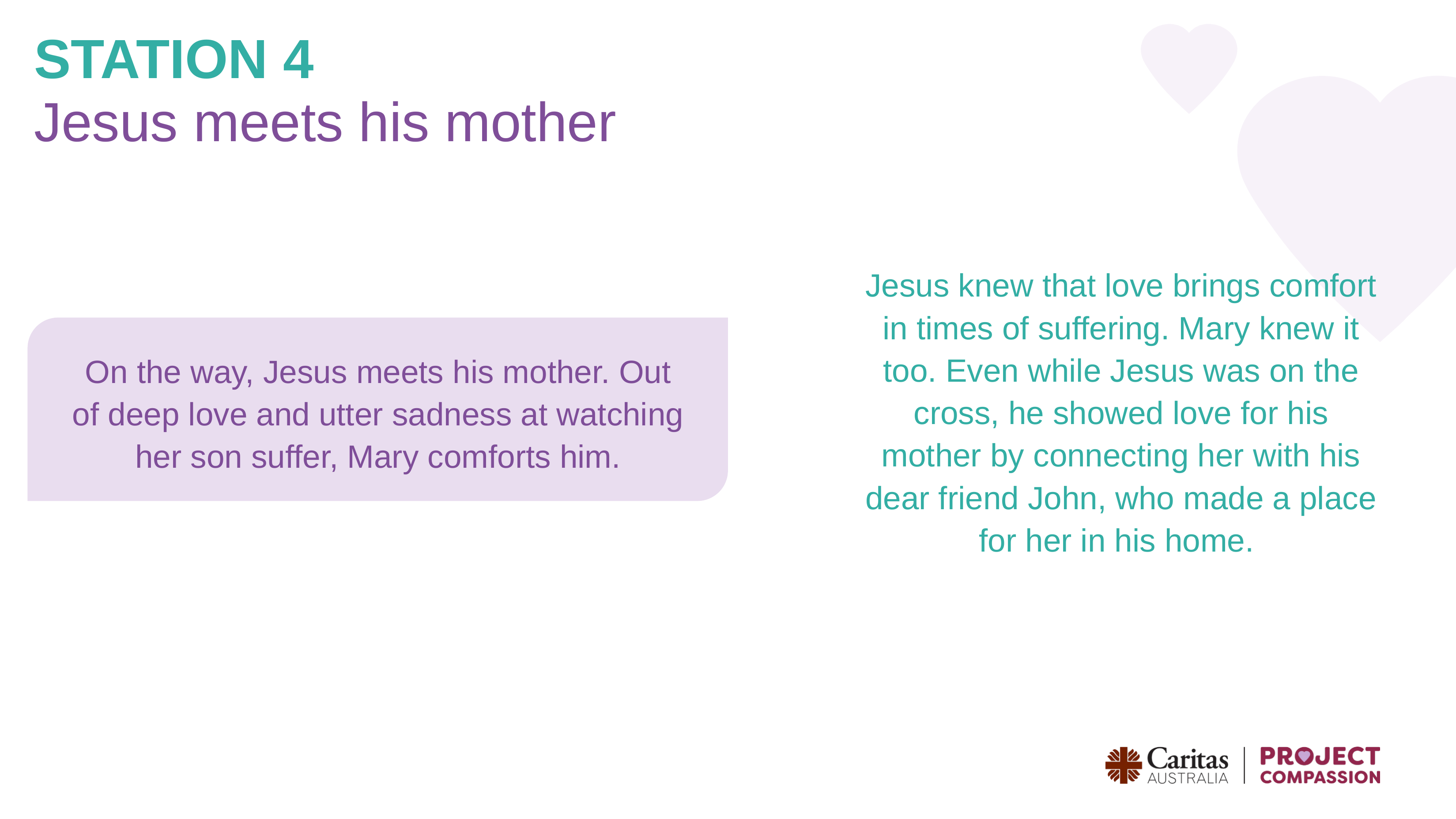

STATION 4
Jesus meets his mother
Jesus knew that love brings comfort in times of suffering. Mary knew it too. Even while Jesus was on the cross, he showed love for his mother by connecting her with his dear friend John, who made a place for her in his home.

On the way, Jesus meets his mother. Out of deep love and utter sadness at watching her son suffer, Mary comforts him.